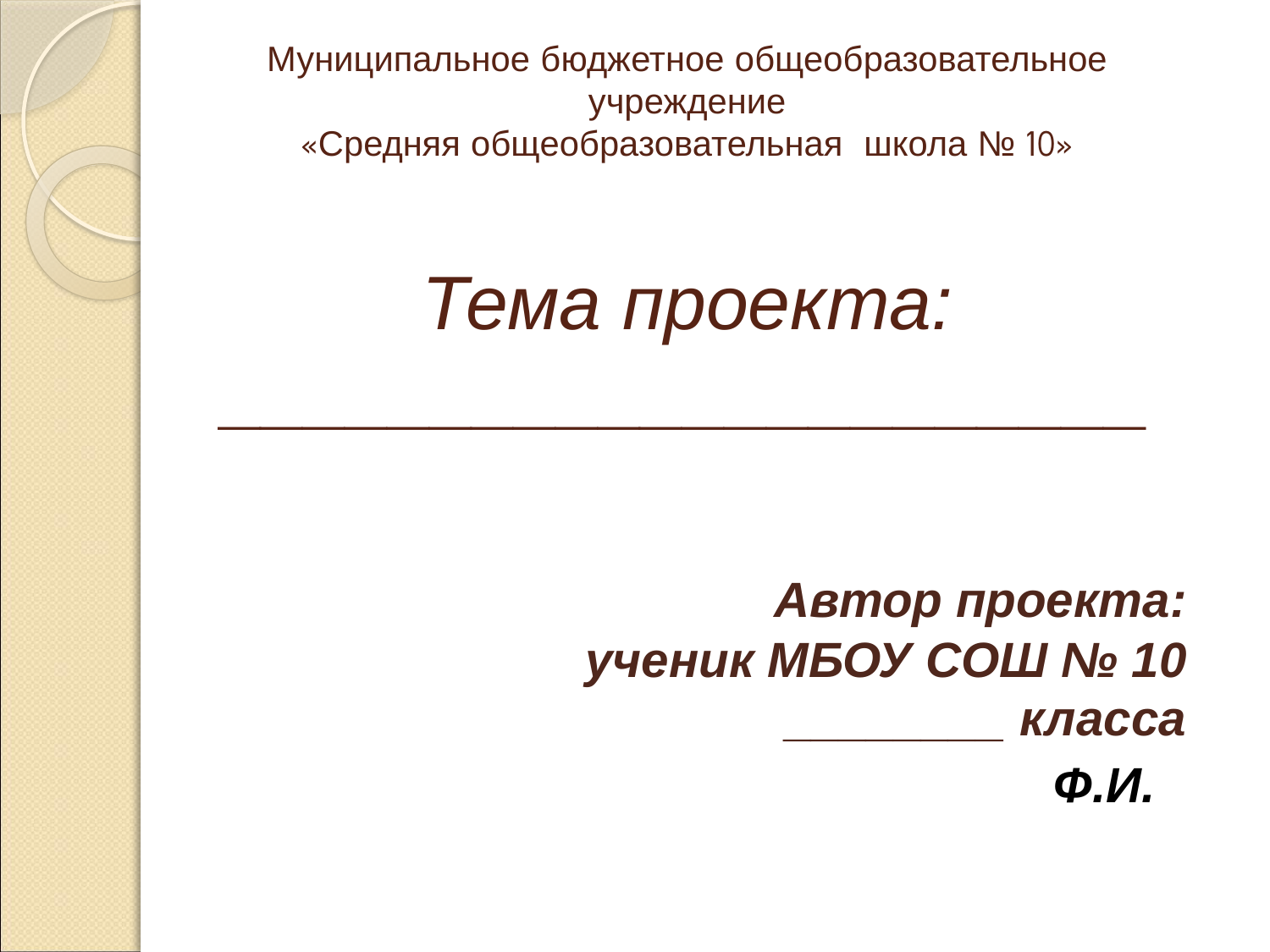

# Муниципальное бюджетное общеобразовательное учреждение «Средняя общеобразовательная  школа № 10» Тема проекта: ______________________
Автор проекта:
ученик МБОУ СОШ № 10
 ________ класса
Ф.И.